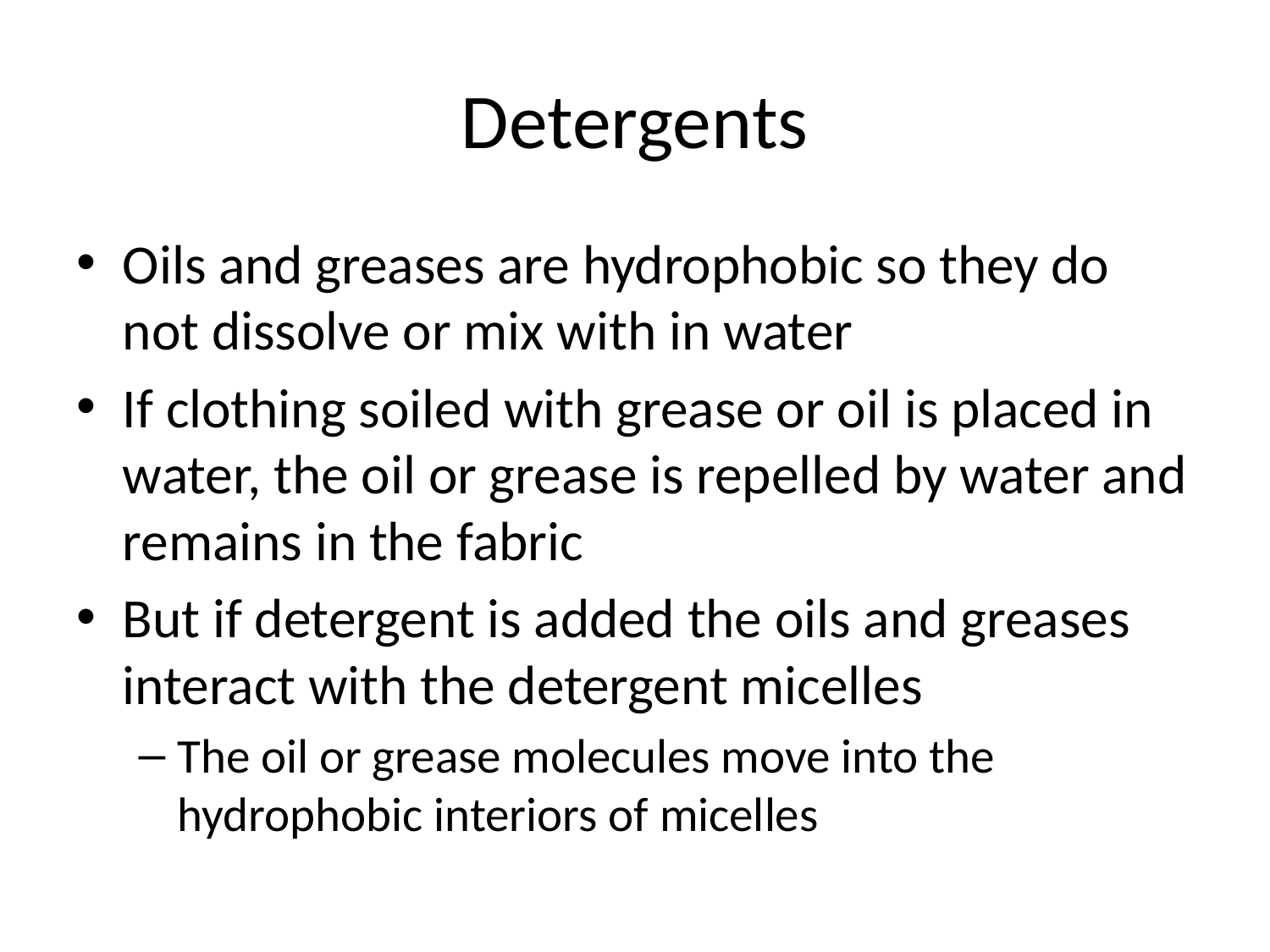

# Detergents
Oils and greases are hydrophobic so they do not dissolve or mix with in water
If clothing soiled with grease or oil is placed in water, the oil or grease is repelled by water and remains in the fabric
But if detergent is added the oils and greases interact with the detergent micelles
The oil or grease molecules move into the hydrophobic interiors of micelles